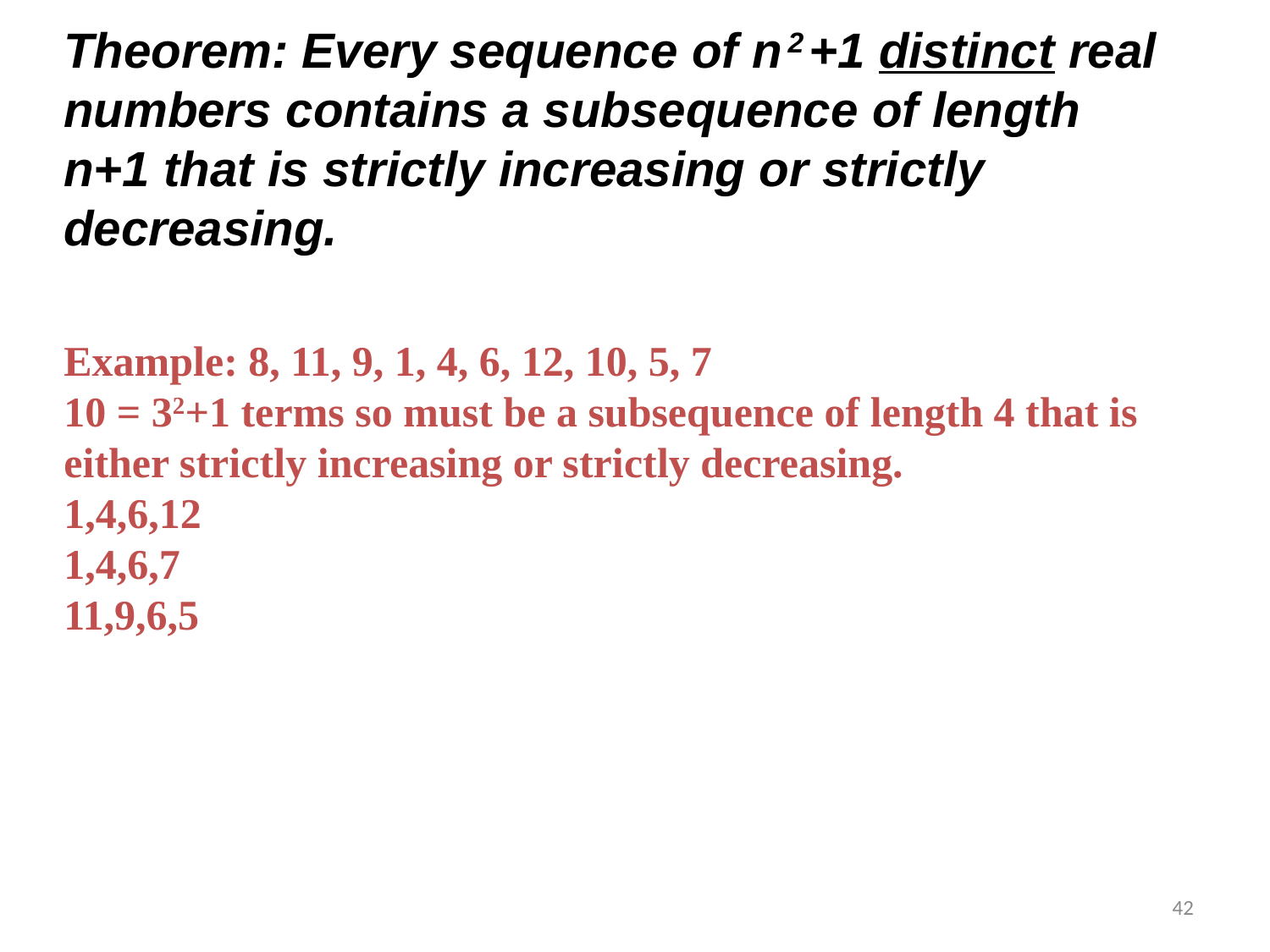

# Theorem: Every sequence of n2+1 distinct real numbers contains a subsequence of length n+1 that is strictly increasing or strictly decreasing.
Example: 8, 11, 9, 1, 4, 6, 12, 10, 5, 7
10 = 32+1 terms so must be a subsequence of length 4 that is either strictly increasing or strictly decreasing.
1,4,6,12
1,4,6,7
11,9,6,5

42